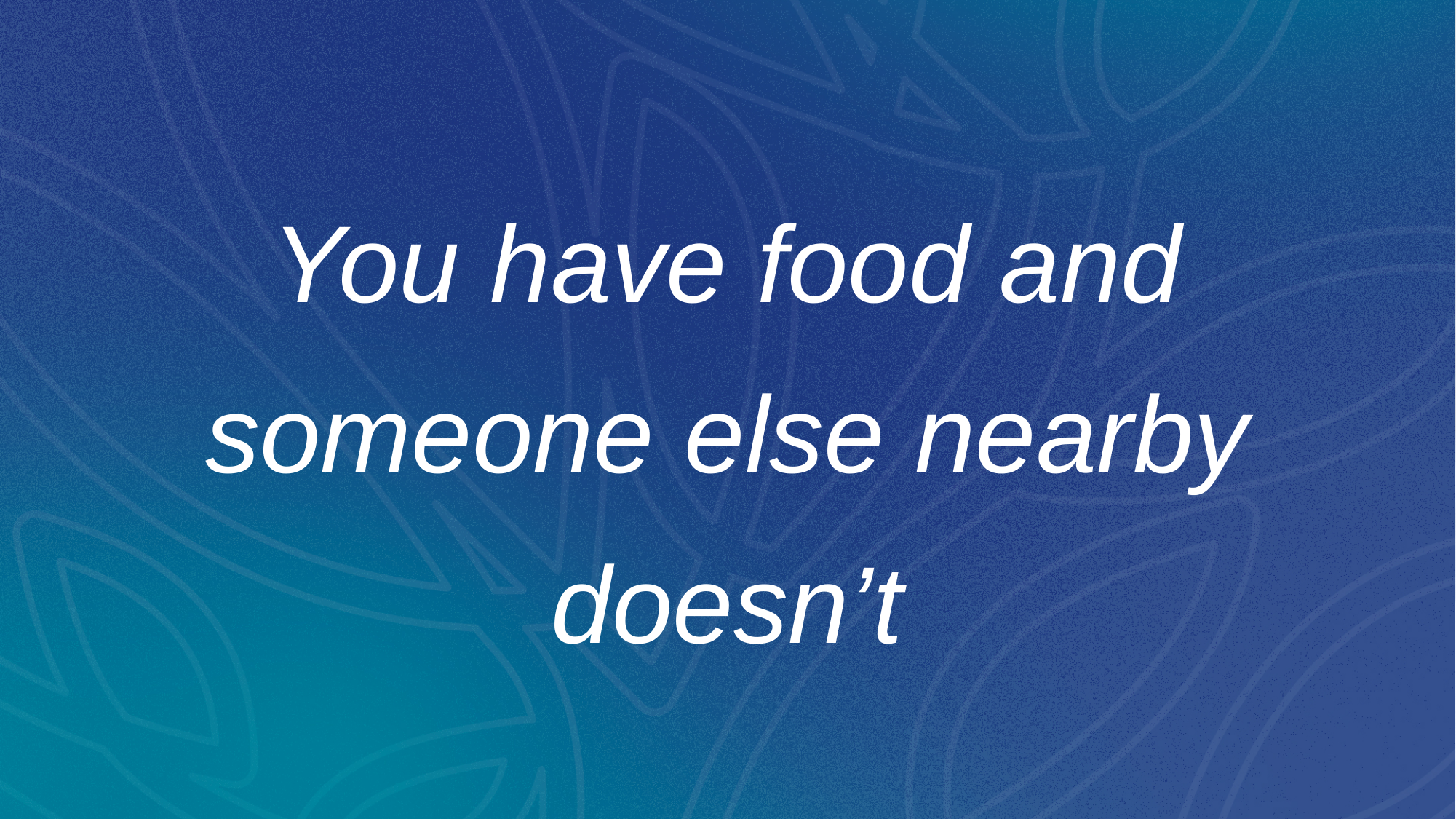

# You have food and someone else nearby doesn’t